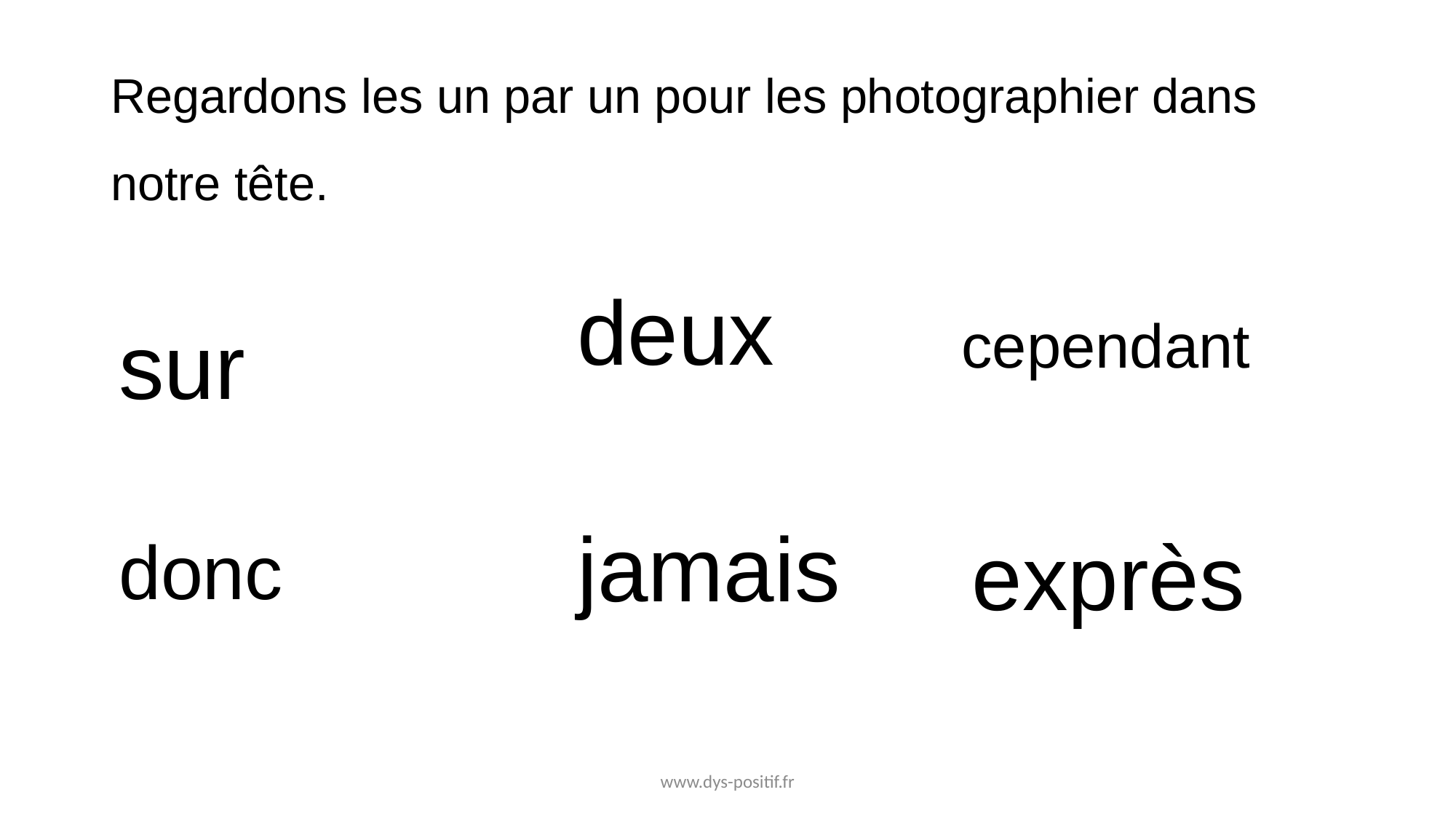

# Regardons les un par un pour les photographier dans notre tête.
sur
cependant

deux
jamais

exprès
donc
www.dys-positif.fr